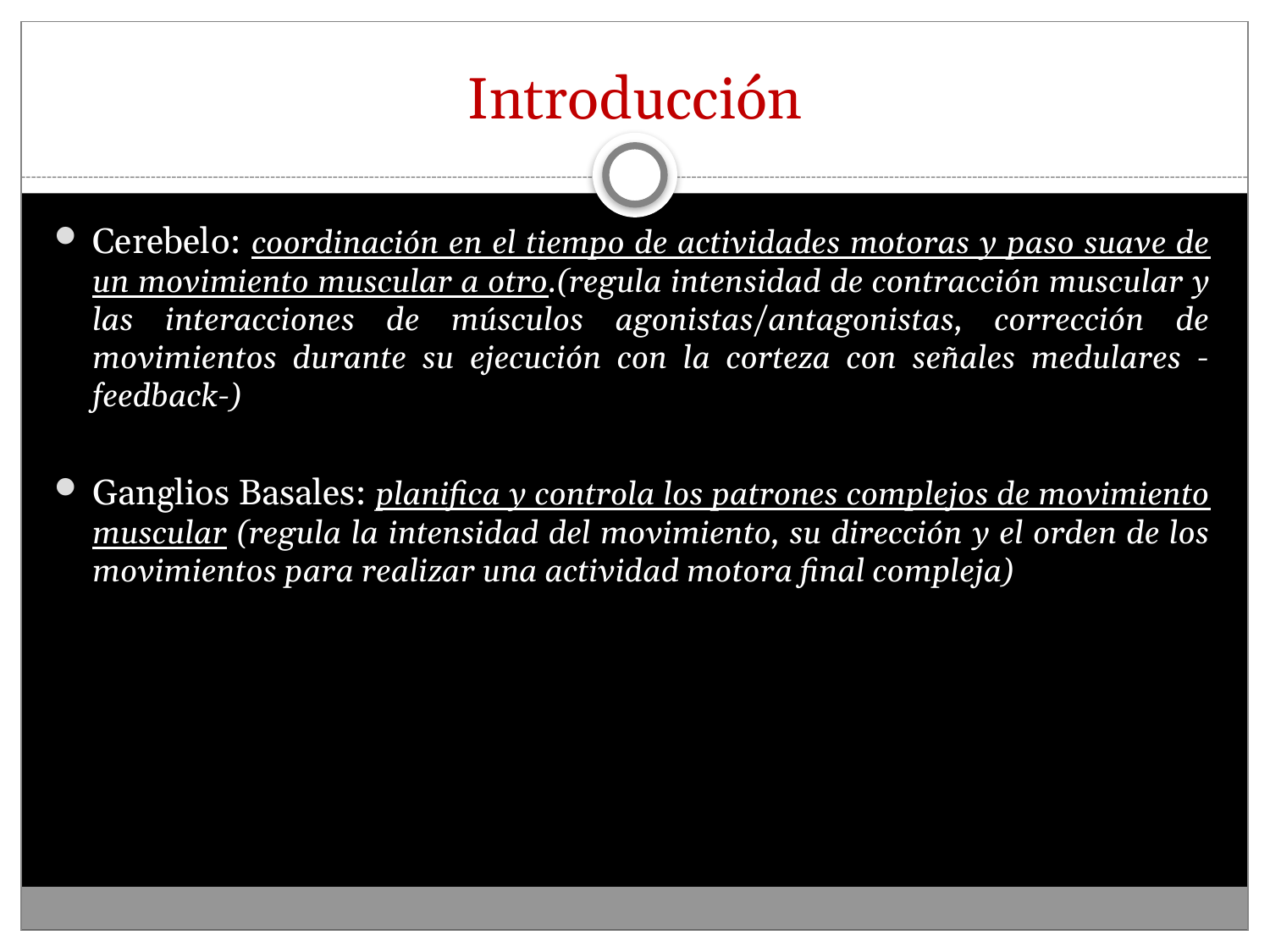

# Introducción
Cerebelo: coordinación en el tiempo de actividades motoras y paso suave de un movimiento muscular a otro.(regula intensidad de contracción muscular y las interacciones de músculos agonistas/antagonistas, corrección de movimientos durante su ejecución con la corteza con señales medulares -feedback-)

Ganglios Basales: planifica y controla los patrones complejos de movimiento muscular (regula la intensidad del movimiento, su dirección y el orden de los movimientos para realizar una actividad motora final compleja)